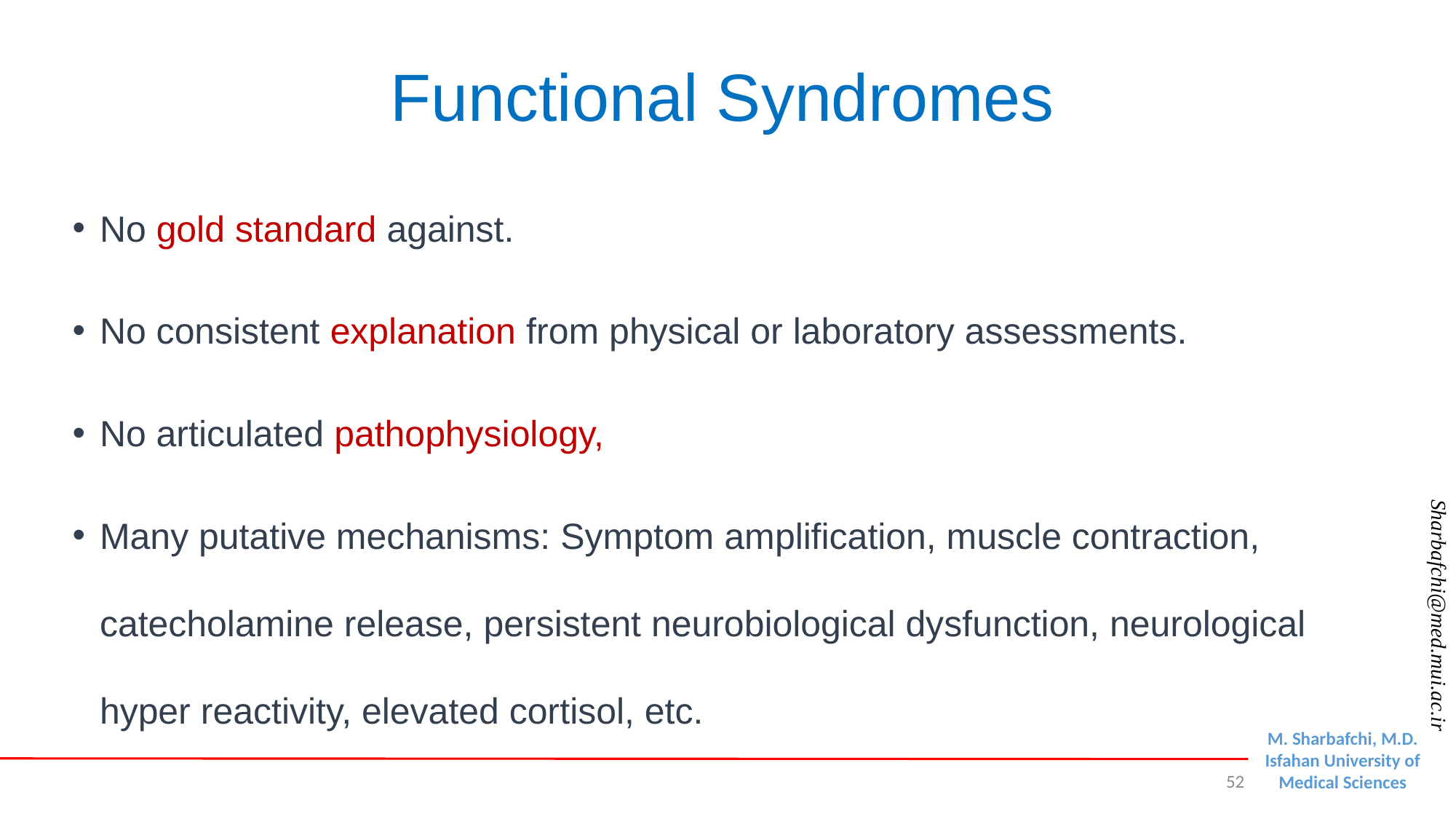

# Functional Syndromes
No gold standard against.
No consistent explanation from physical or laboratory assessments.
No articulated pathophysiology,
Many putative mechanisms: Symptom amplification, muscle contraction, catecholamine release, persistent neurobiological dysfunction, neurological hyper reactivity, elevated cortisol, etc.
52